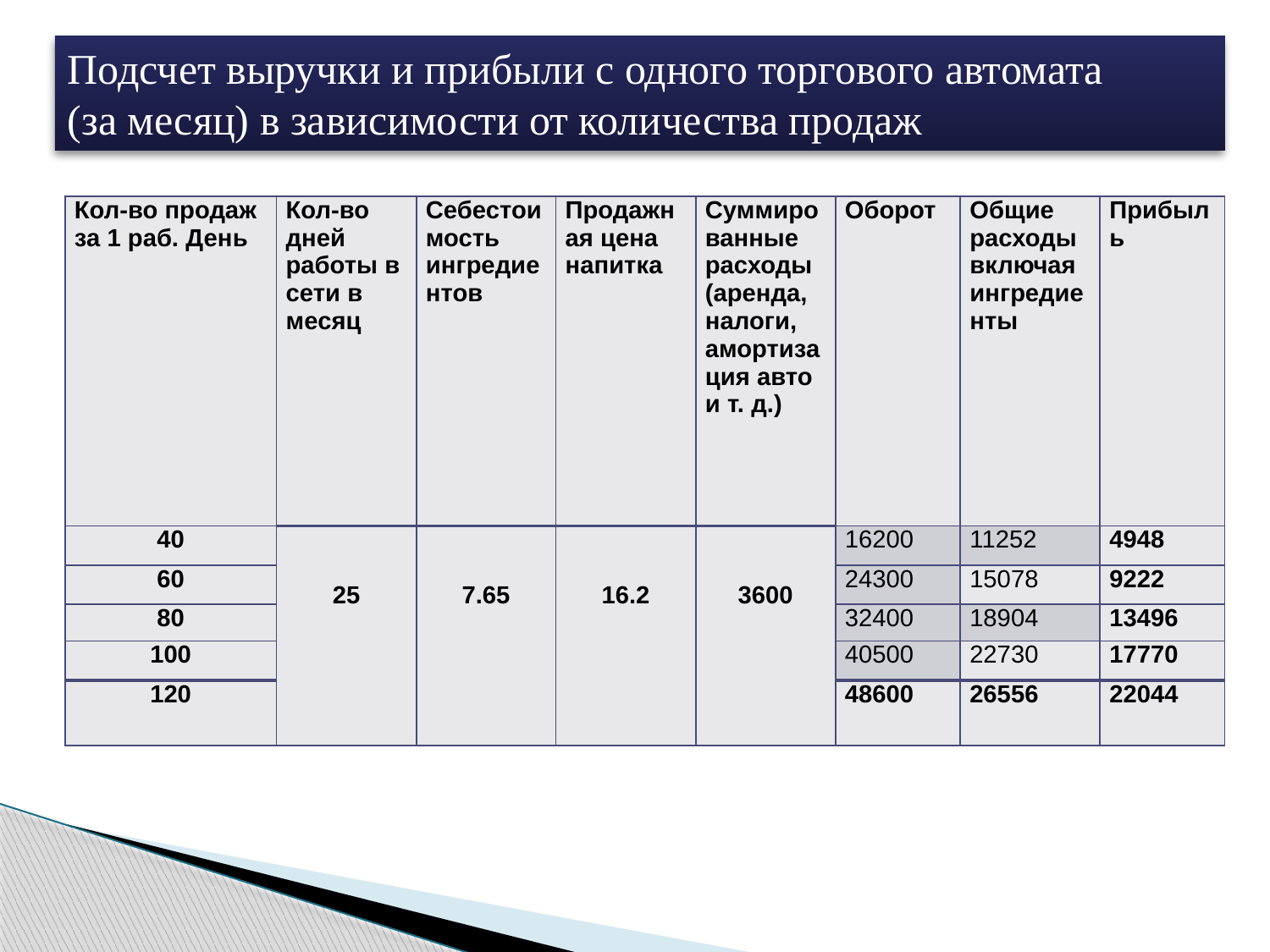

Подсчет выручки и прибыли с одного торгового автомата      (за месяц) в зависимости от количества продаж
| Кол-во продаж за 1 раб. День | Кол-во дней работы в сети в месяц | Себестоимость ингредиентов | Продажная цена напитка | Суммированные расходы (аренда, налоги, амортизация авто и т. д.) | Оборот | Общие расходы включая ингредиенты | Прибыль |
| --- | --- | --- | --- | --- | --- | --- | --- |
| 40 | 25 | 7.65 | 16.2 | 3600 | 16200 | 11252 | 4948 |
| 60 |  |  |  |  | 24300 | 15078 | 9222 |
| 80 |  |  |  |  | 32400 | 18904 | 13496 |
| 100 |  |  |  |  | 40500 | 22730 | 17770 |
| 120 |  |  |  |  | 48600 | 26556 | 22044 |